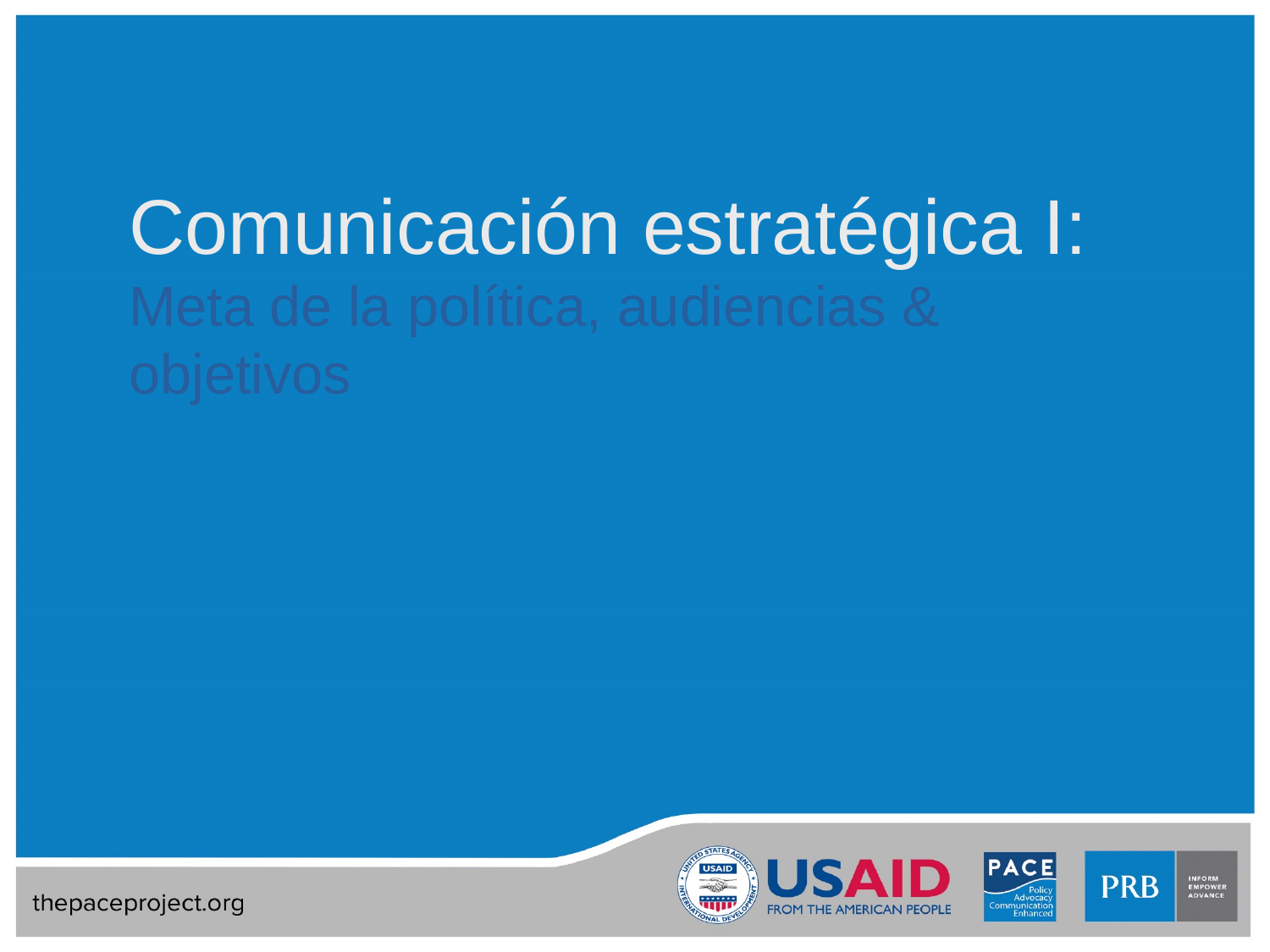

# Comunicación estratégica I: Meta de la política, audiencias & objetivos